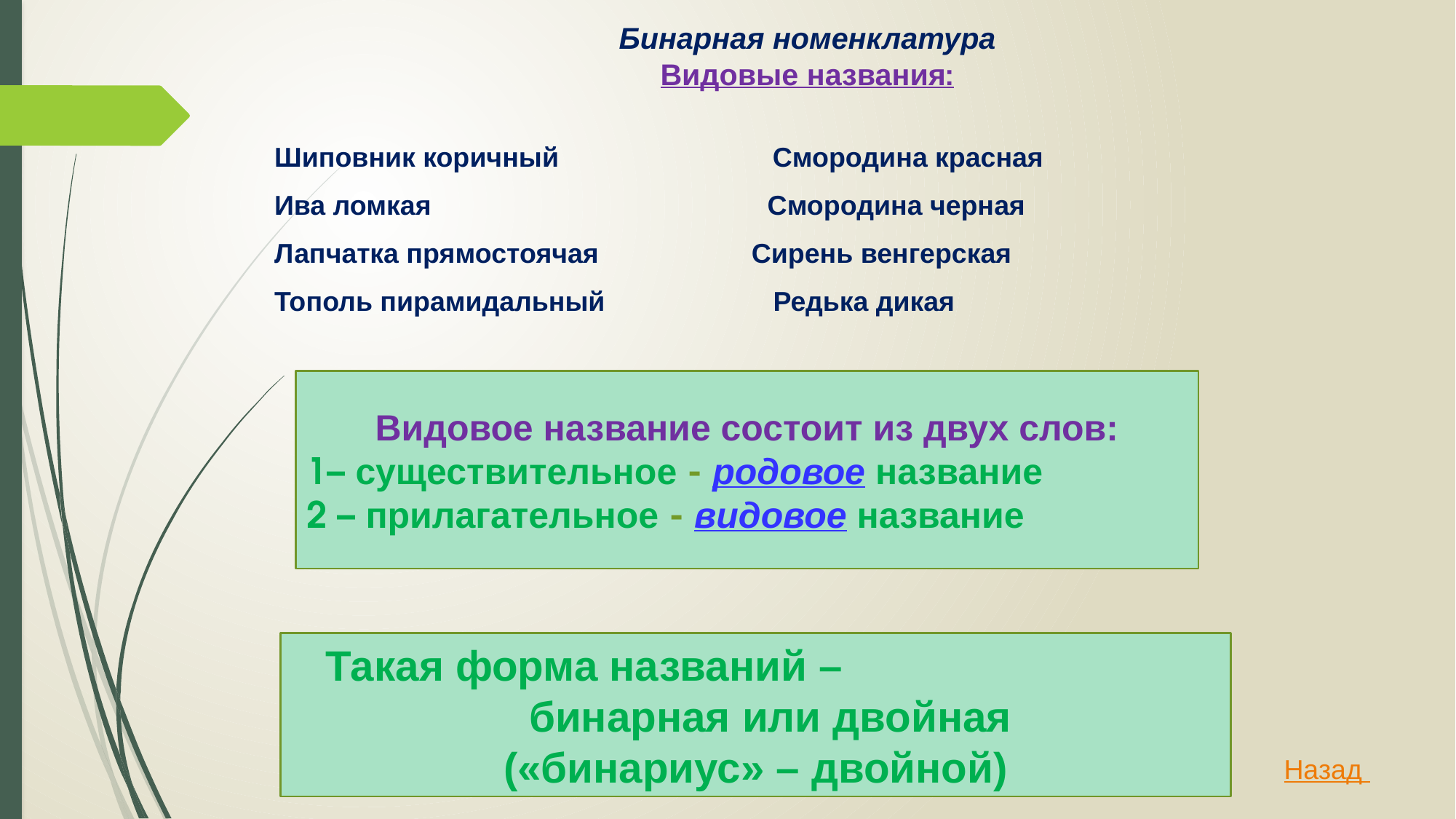

# Бинарная номенклатура Видовые названия:
Шиповник коричный                            Смородина красная
Ива ломкая                                            Смородина черная
Лапчатка прямостоячая                    Сирень венгерская
Тополь пирамидальный                      Редька дикая

Видовое название состоит из двух слов:
1– существительное - родовое название
2 – прилагательное - видовое название
Такая форма названий –                              бинарная или двойная
(«бинариус» – двойной)
Назад